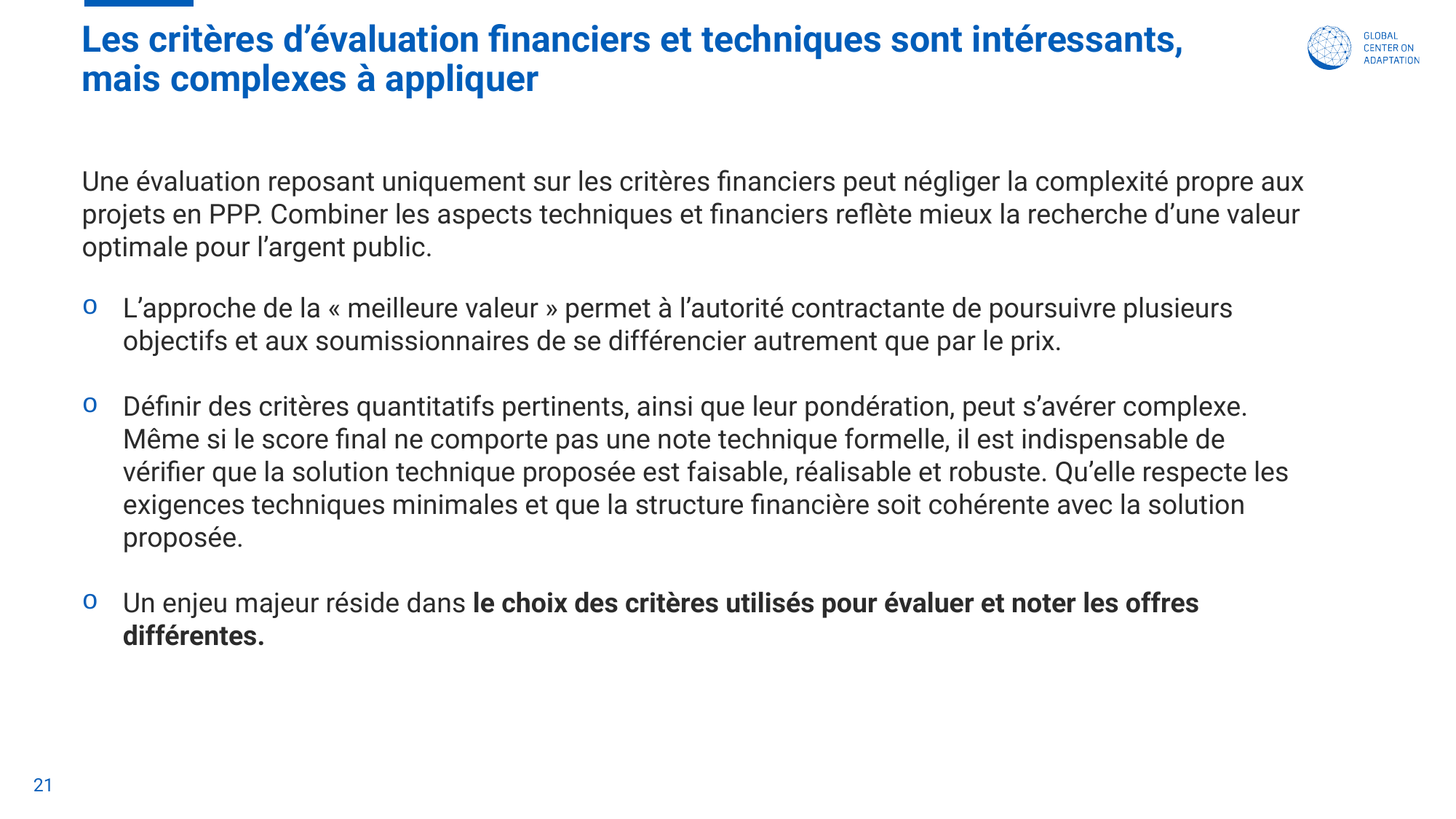

# Les critères d’évaluation financiers et techniques sont intéressants, mais complexes à appliquer
Une évaluation reposant uniquement sur les critères financiers peut négliger la complexité propre aux projets en PPP. Combiner les aspects techniques et financiers reflète mieux la recherche d’une valeur optimale pour l’argent public.
L’approche de la « meilleure valeur » permet à l’autorité contractante de poursuivre plusieurs objectifs et aux soumissionnaires de se différencier autrement que par le prix.

Définir des critères quantitatifs pertinents, ainsi que leur pondération, peut s’avérer complexe. Même si le score final ne comporte pas une note technique formelle, il est indispensable de vérifier que la solution technique proposée est faisable, réalisable et robuste. Qu’elle respecte les exigences techniques minimales et que la structure financière soit cohérente avec la solution proposée.

Un enjeu majeur réside dans le choix des critères utilisés pour évaluer et noter les offres différentes.